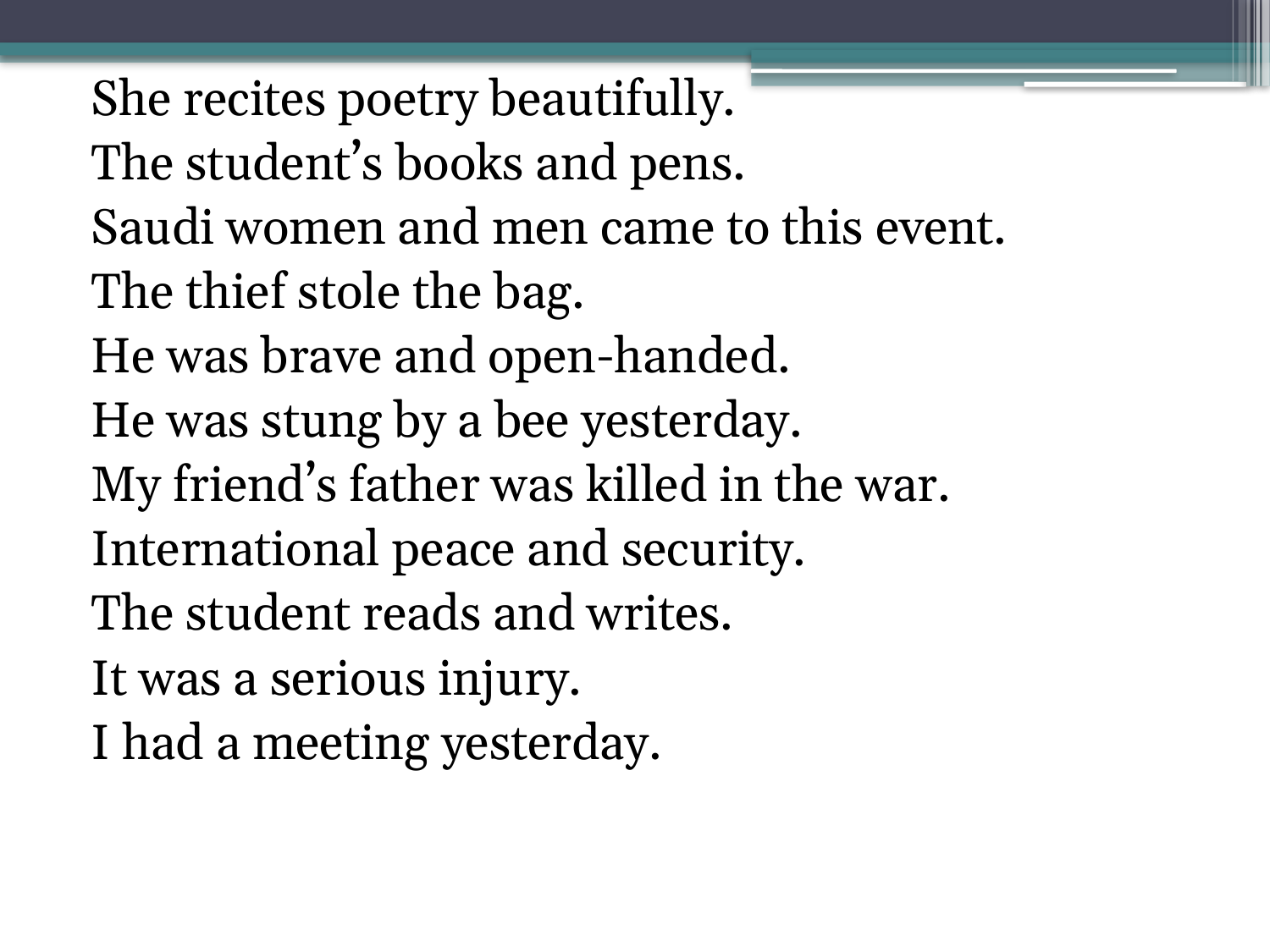

She recites poetry beautifully.
The student’s books and pens.
Saudi women and men came to this event.
The thief stole the bag.
He was brave and open-handed.
He was stung by a bee yesterday.
My friend’s father was killed in the war.
International peace and security.
The student reads and writes.
It was a serious injury.
I had a meeting yesterday.